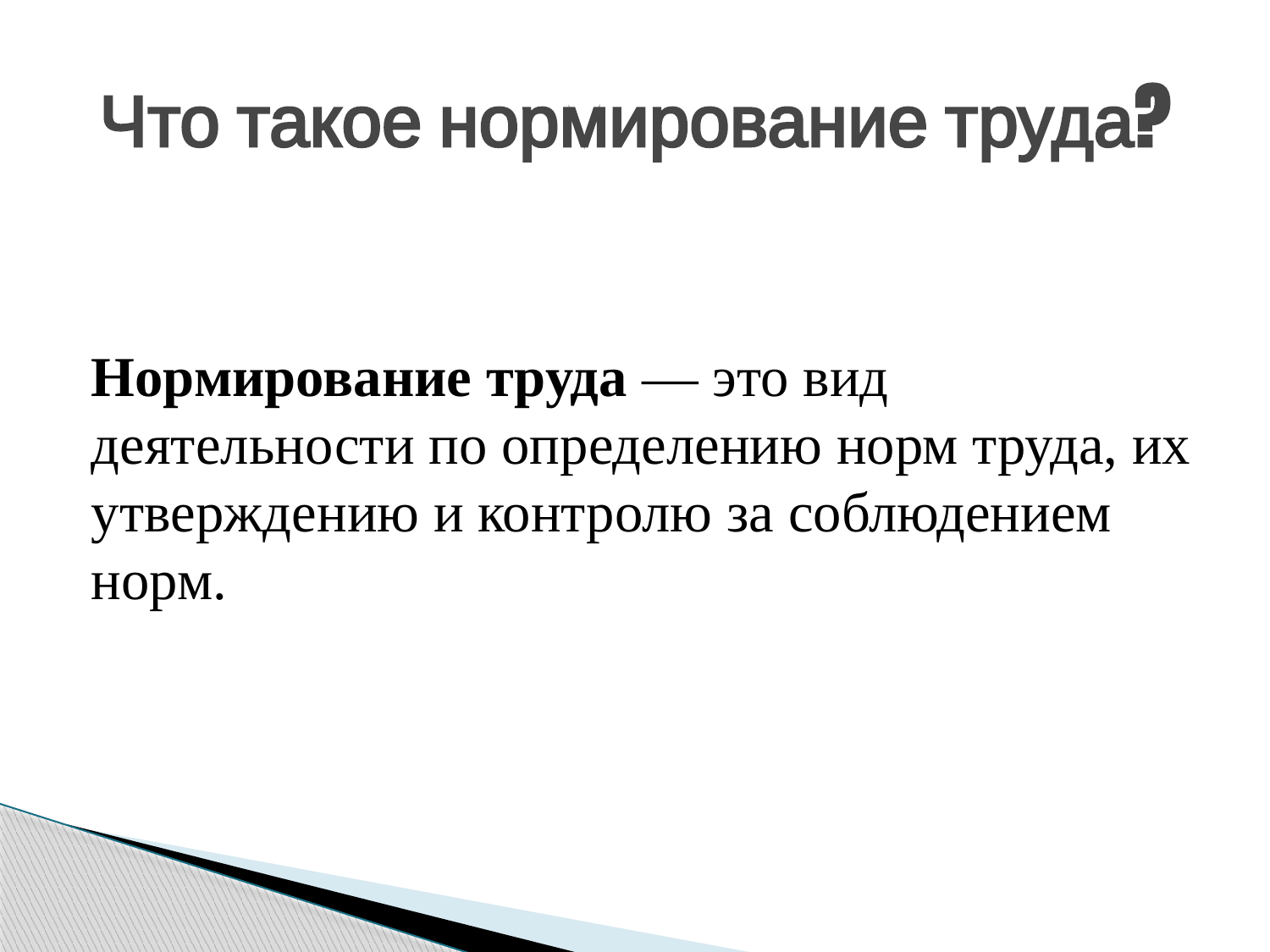

# Что такое нормирование труда?

Нормирование труда — это вид деятельности по определению норм труда, их утверждению и контролю за соблюдением норм.